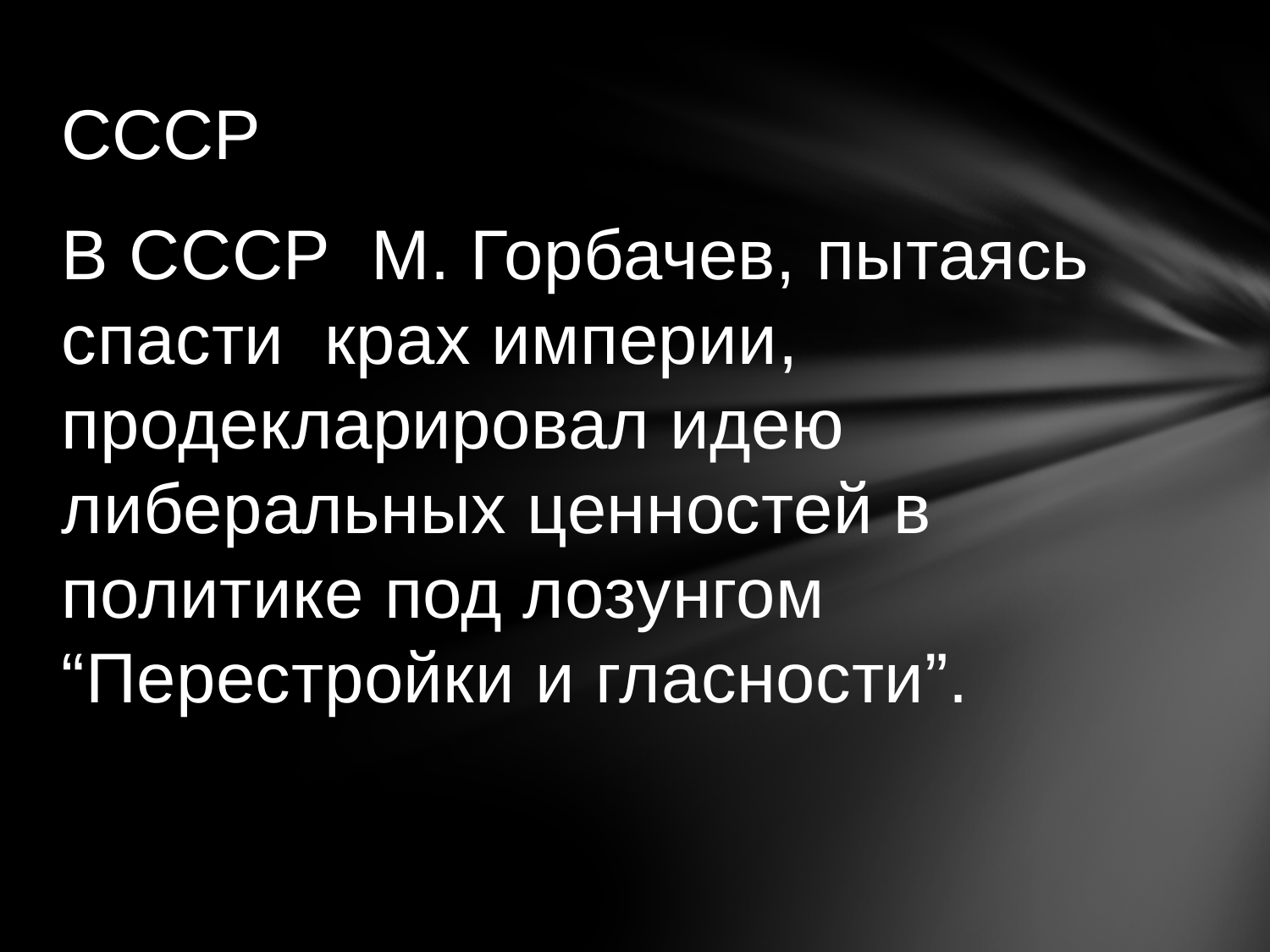

# СССР
В СССР  М. Горбачев, пытаясь спасти  крах империи, продекларировал идею  либеральных ценностей в политике под лозунгом “Перестройки и гласности”.